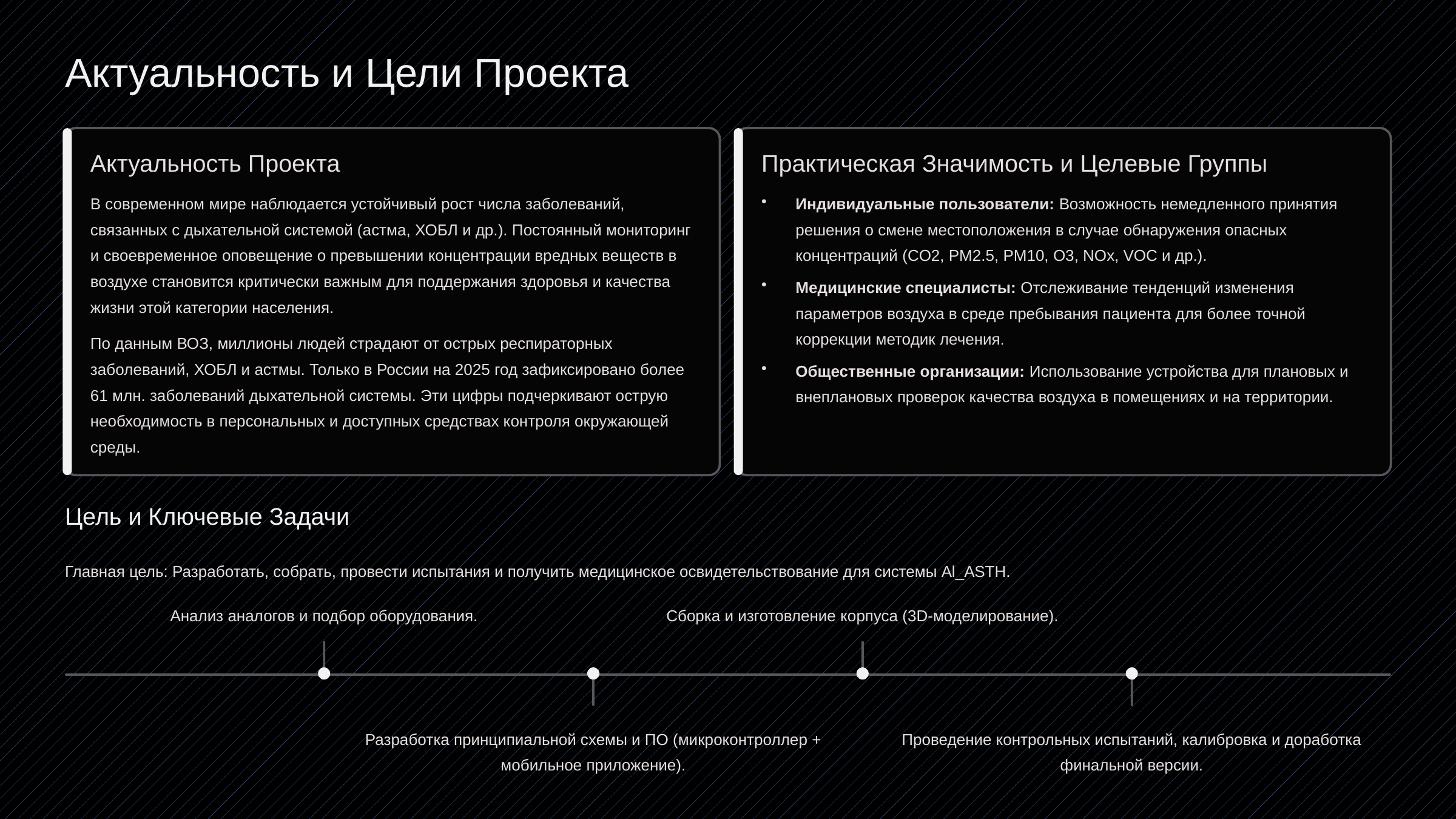

Актуальность и Цели Проекта

Актуальность Проекта
Практическая Значимость и Целевые Группы
В современном мире наблюдается устойчивый рост числа заболеваний, связанных с дыхательной системой (астма, ХОБЛ и др.). Постоянный мониторинг и своевременное оповещение о превышении концентрации вредных веществ в воздухе становится критически важным для поддержания здоровья и качества жизни этой категории населения.
Индивидуальные пользователи: Возможность немедленного принятия решения о смене местоположения в случае обнаружения опасных концентраций (CO2, PM2.5, PM10, O3, NOx, VOC и др.).
Медицинские специалисты: Отслеживание тенденций изменения параметров воздуха в среде пребывания пациента для более точной коррекции методик лечения.
По данным ВОЗ, миллионы людей страдают от острых респираторных заболеваний, ХОБЛ и астмы. Только в России на 2025 год зафиксировано более 61 млн. заболеваний дыхательной системы. Эти цифры подчеркивают острую необходимость в персональных и доступных средствах контроля окружающей среды.
Общественные организации: Использование устройства для плановых и внеплановых проверок качества воздуха в помещениях и на территории.
Цель и Ключевые Задачи
Главная цель: Разработать, собрать, провести испытания и получить медицинское освидетельствование для системы Al_ASTH.
Анализ аналогов и подбор оборудования.
Сборка и изготовление корпуса (3D-моделирование).

Разработка принципиальной схемы и ПО (микроконтроллер + мобильное приложение).
Проведение контрольных испытаний, калибровка и доработка финальной версии.